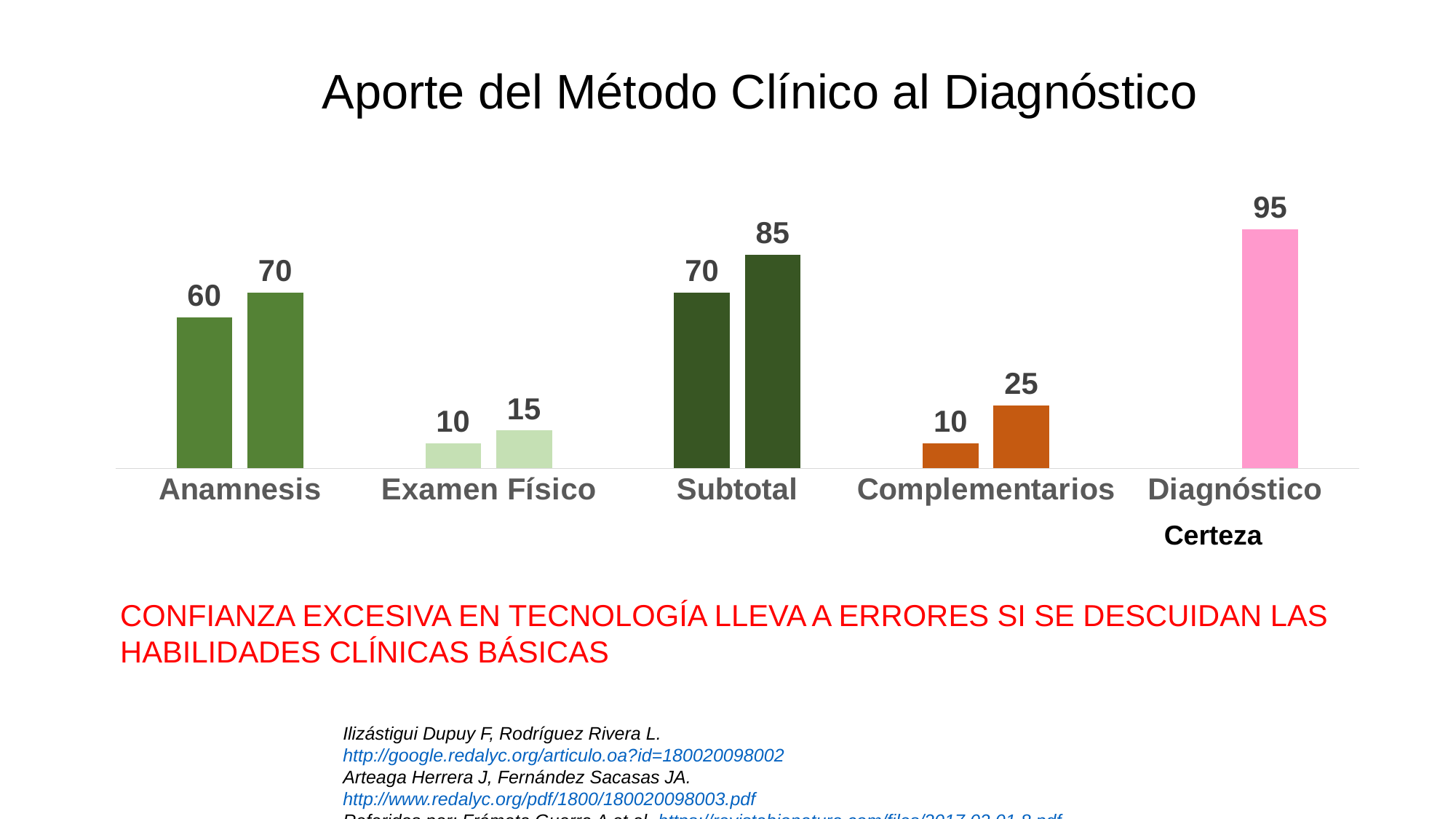

Aporte del Método Clínico al Diagnóstico

### Chart

| Category |  |  |
|---|---|---|
| Anamnesis | 60.0 | 70.0 |
| Examen Físico | 10.0 | 15.0 |
| Subtotal | 70.0 | 85.0 |
| Complementarios | 10.0 | 25.0 |
| Diagnóstico | None | 95.0 |
Certeza
CONFIANZA EXCESIVA EN TECNOLOGÍA LLEVA A ERRORES SI SE DESCUIDAN LAS HABILIDADES CLÍNICAS BÁSICAS
Ilizástigui Dupuy F, Rodríguez Rivera L. http://google.redalyc.org/articulo.oa?id=180020098002
Arteaga Herrera J, Fernández Sacasas JA. http://www.redalyc.org/pdf/1800/180020098003.pdf
Referidos por: Frómeta Guerra A et al. https://revistabionatura.com/files/2017.02.01.8.pdf